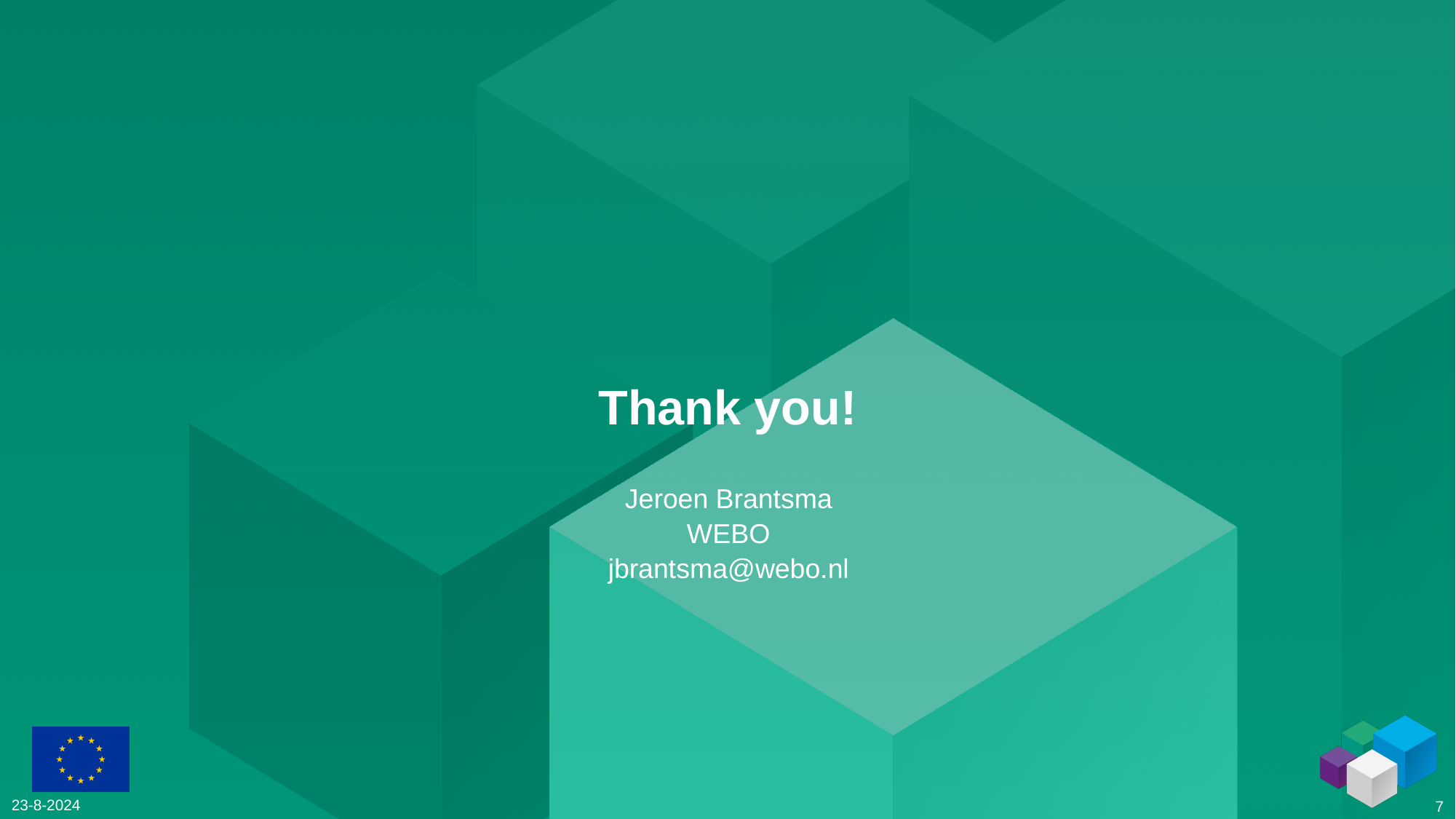

# Thank you!

Jeroen Brantsma
WEBO
jbrantsma@webo.nl